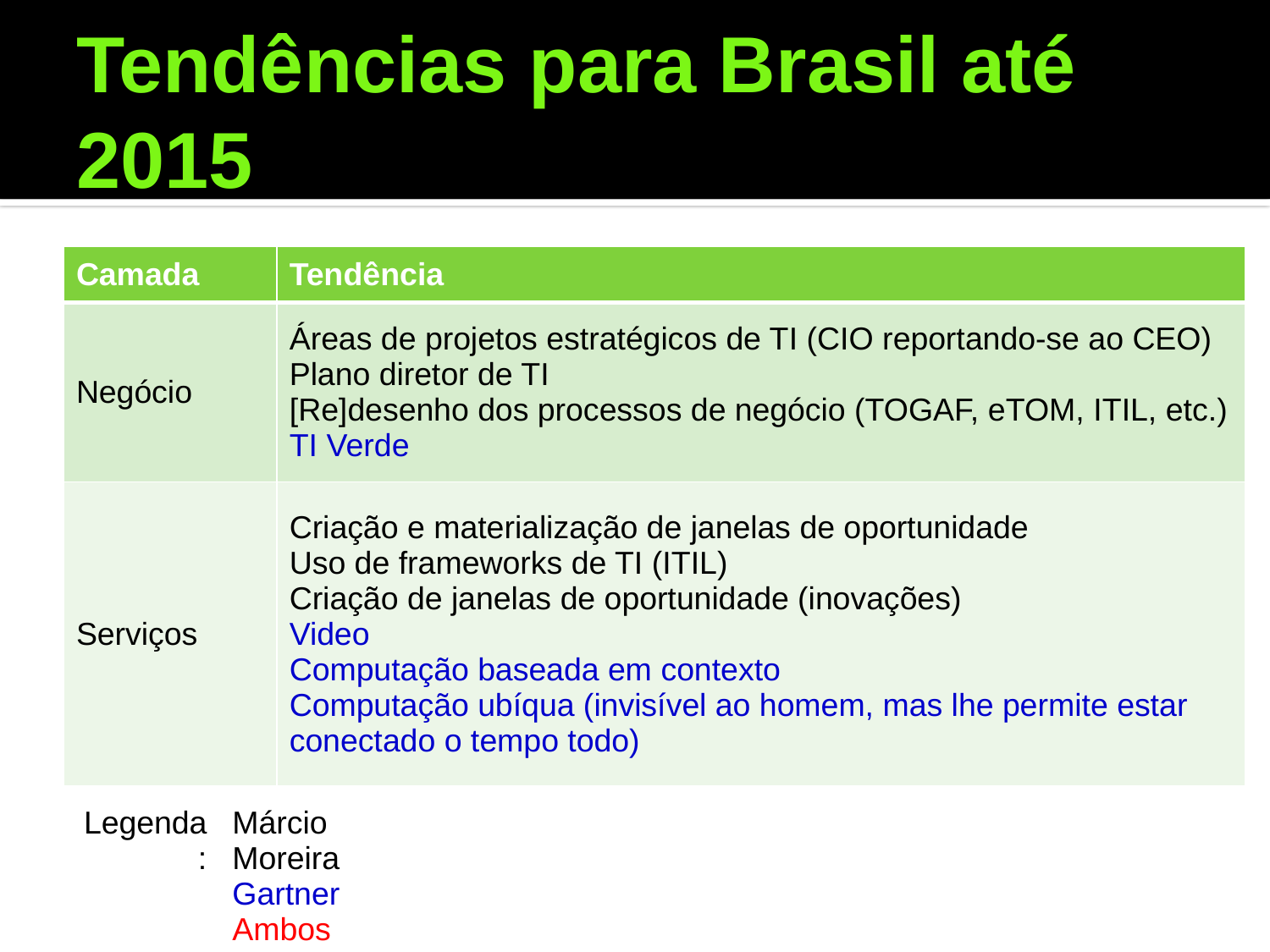

# Tendências para Brasil até 2015
| Camada | Tendência |
| --- | --- |
| Negócio | Áreas de projetos estratégicos de TI (CIO reportando-se ao CEO) Plano diretor de TI [Re]desenho dos processos de negócio (TOGAF, eTOM, ITIL, etc.) TI Verde |
| Serviços | Criação e materialização de janelas de oportunidade Uso de frameworks de TI (ITIL) Criação de janelas de oportunidade (inovações) Video Computação baseada em contexto Computação ubíqua (invisível ao homem, mas lhe permite estar conectado o tempo todo) |
| Legenda: | Márcio Moreira Gartner Ambos |
| --- | --- |